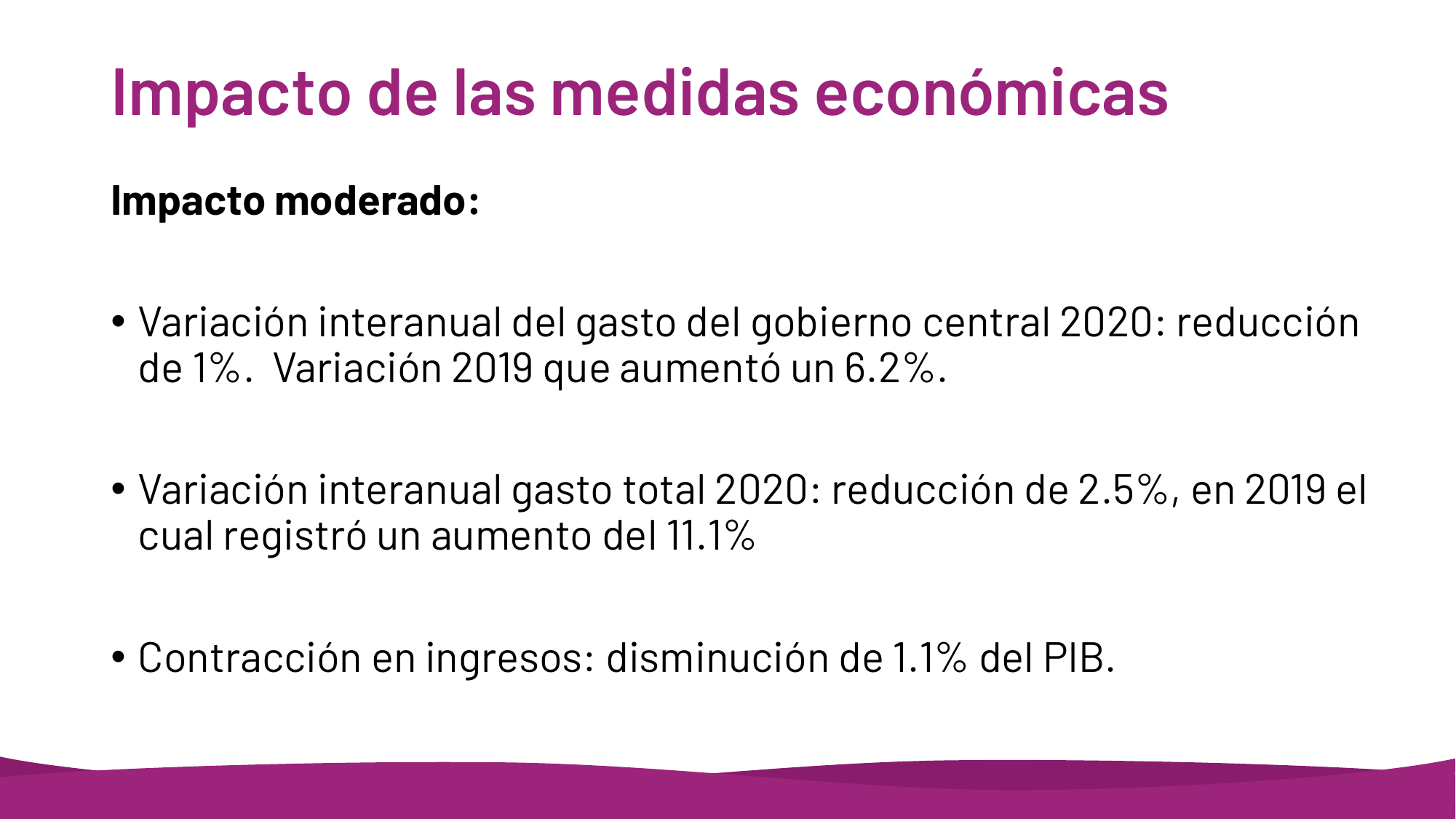

# Impacto de las medidas económicas
Impacto moderado:

Variación interanual del gasto del gobierno central 2020: reducción de 1%.  Variación 2019 que aumentó un 6.2%.

Variación interanual gasto total 2020: reducción de 2.5%, en 2019 el cual registró un aumento del 11.1%

Contracción en ingresos: disminución de 1.1% del PIB.